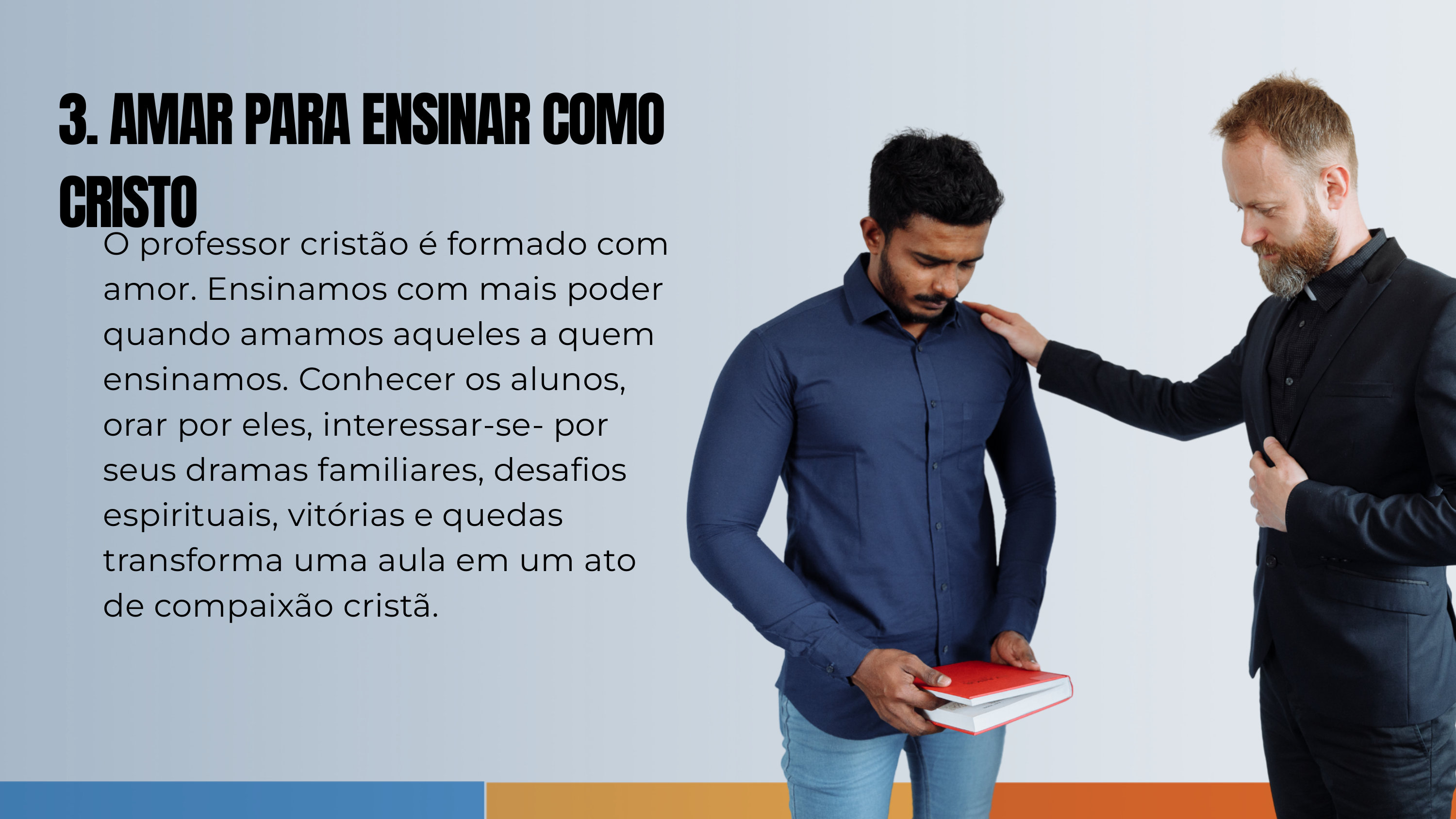

3. AMAR PARA ENSINAR COMO CRISTO
O professor cristão é formado com amor. Ensinamos com mais poder quando amamos aqueles a quem ensinamos. Conhecer os alunos, orar por eles, interessar-se- por seus dramas familiares, desafios espirituais, vitórias e quedas transforma uma aula em um ato de compaixão cristã.